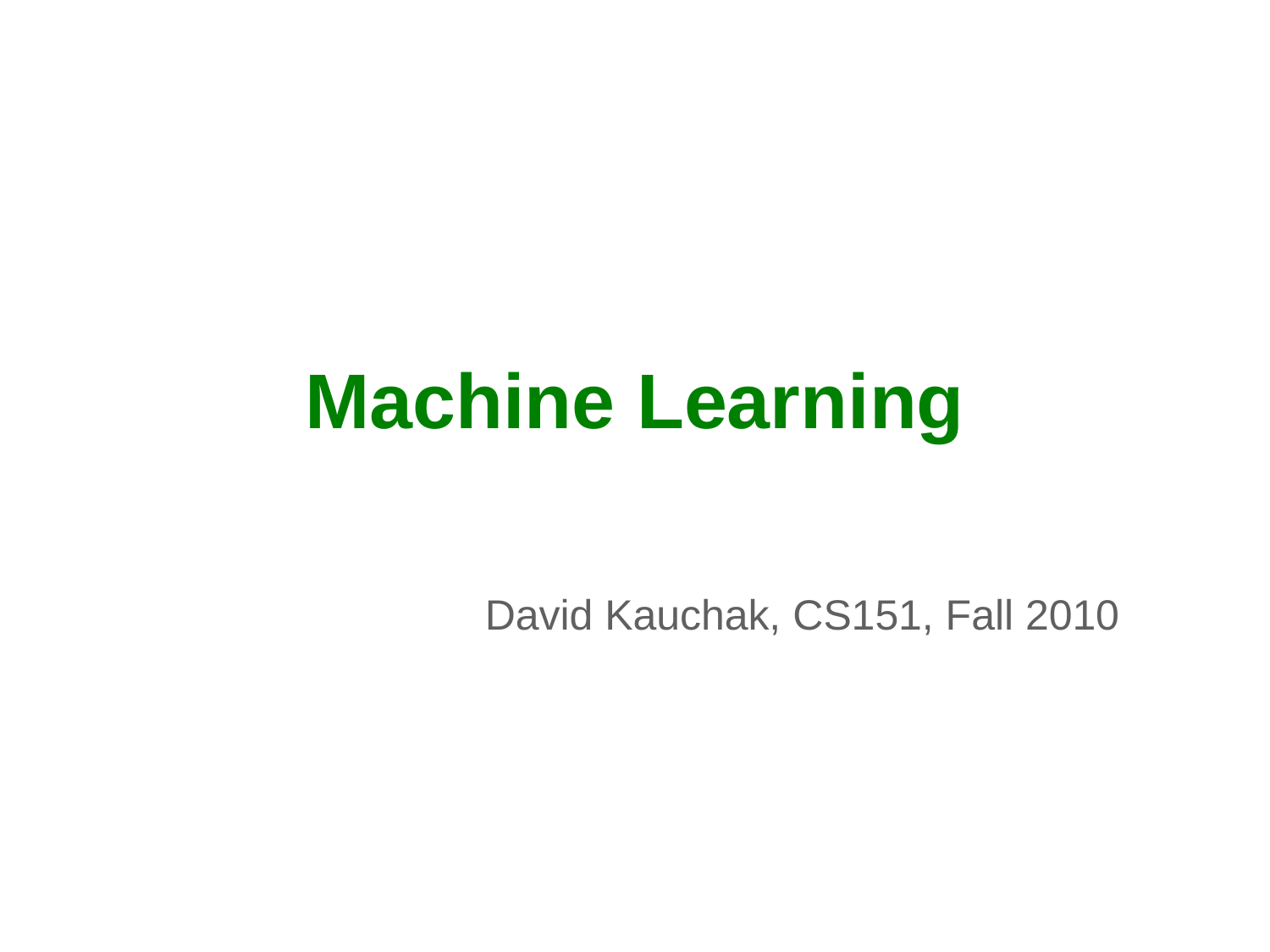

# Machine Learning
David Kauchak, CS151, Fall 2010